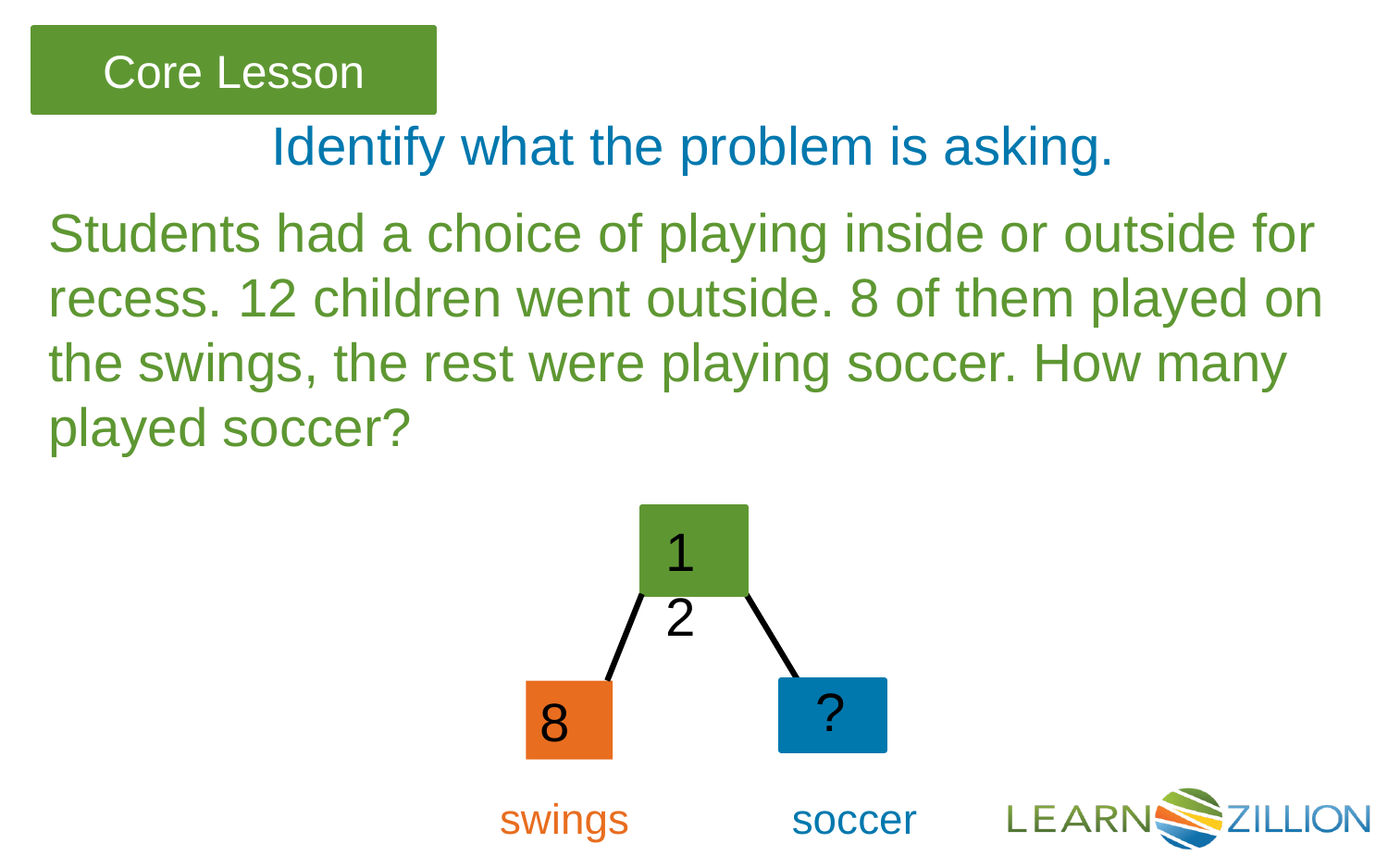

Identify what the problem is asking.
Students had a choice of playing inside or outside for recess. 12 children went outside. 8 of them played on the swings, the rest were playing soccer. How many played soccer?

12
?
8

swings
soccer